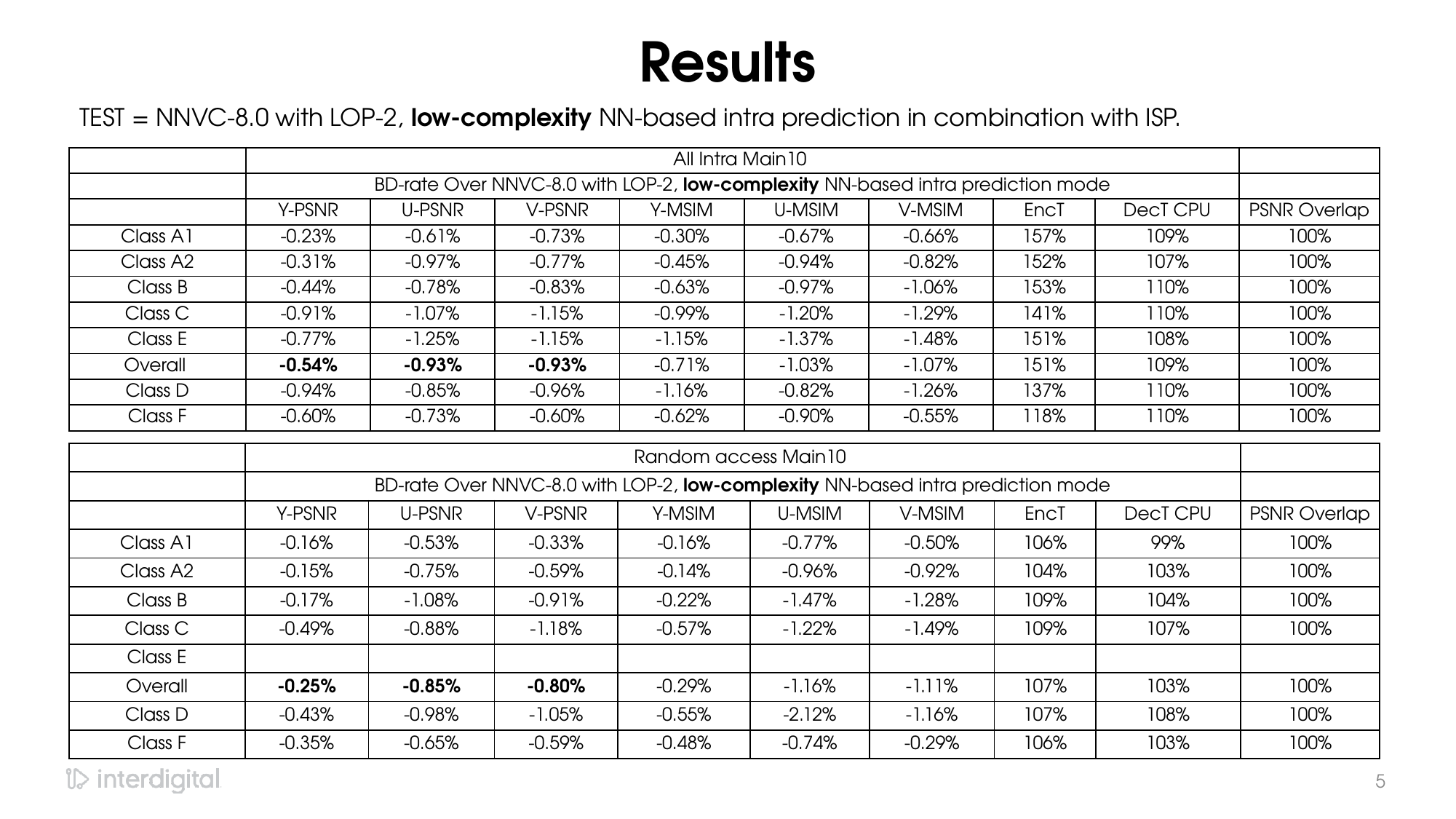

# Results
TEST = NNVC-8.0 with LOP-2, low-complexity NN-based intra prediction in combination with ISP.
|  | All Intra Main10 |  |  |  |  |  |  |  |  |
| --- | --- | --- | --- | --- | --- | --- | --- | --- | --- |
|  | BD-rate Over NNVC-8.0 with LOP-2, low-complexity NN-based intra prediction mode |  |  |  |  |  |  |  |  |
|  | Y-PSNR | U-PSNR | V-PSNR | Y-MSIM | U-MSIM | V-MSIM | EncT | DecT CPU | PSNR Overlap |
| Class A1 | -0.23% | -0.61% | -0.73% | -0.30% | -0.67% | -0.66% | 157% | 109% | 100% |
| Class A2 | -0.31% | -0.97% | -0.77% | -0.45% | -0.94% | -0.82% | 152% | 107% | 100% |
| Class B | -0.44% | -0.78% | -0.83% | -0.63% | -0.97% | -1.06% | 153% | 110% | 100% |
| Class C | -0.91% | -1.07% | -1.15% | -0.99% | -1.20% | -1.29% | 141% | 110% | 100% |
| Class E | -0.77% | -1.25% | -1.15% | -1.15% | -1.37% | -1.48% | 151% | 108% | 100% |
| Overall | -0.54% | -0.93% | -0.93% | -0.71% | -1.03% | -1.07% | 151% | 109% | 100% |
| Class D | -0.94% | -0.85% | -0.96% | -1.16% | -0.82% | -1.26% | 137% | 110% | 100% |
| Class F | -0.60% | -0.73% | -0.60% | -0.62% | -0.90% | -0.55% | 118% | 110% | 100% |
|  | Random access Main10 |  |  |  |  |  |  |  |  |
| --- | --- | --- | --- | --- | --- | --- | --- | --- | --- |
|  | BD-rate Over NNVC-8.0 with LOP-2, low-complexity NN-based intra prediction mode |  |  |  |  |  |  |  |  |
|  | Y-PSNR | U-PSNR | V-PSNR | Y-MSIM | U-MSIM | V-MSIM | EncT | DecT CPU | PSNR Overlap |
| Class A1 | -0.16% | -0.53% | -0.33% | -0.16% | -0.77% | -0.50% | 106% | 99% | 100% |
| Class A2 | -0.15% | -0.75% | -0.59% | -0.14% | -0.96% | -0.92% | 104% | 103% | 100% |
| Class B | -0.17% | -1.08% | -0.91% | -0.22% | -1.47% | -1.28% | 109% | 104% | 100% |
| Class C | -0.49% | -0.88% | -1.18% | -0.57% | -1.22% | -1.49% | 109% | 107% | 100% |
| Class E |  |  |  |  |  |  |  |  |  |
| Overall | -0.25% | -0.85% | -0.80% | -0.29% | -1.16% | -1.11% | 107% | 103% | 100% |
| Class D | -0.43% | -0.98% | -1.05% | -0.55% | -2.12% | -1.16% | 107% | 108% | 100% |
| Class F | -0.35% | -0.65% | -0.59% | -0.48% | -0.74% | -0.29% | 106% | 103% | 100% |

5